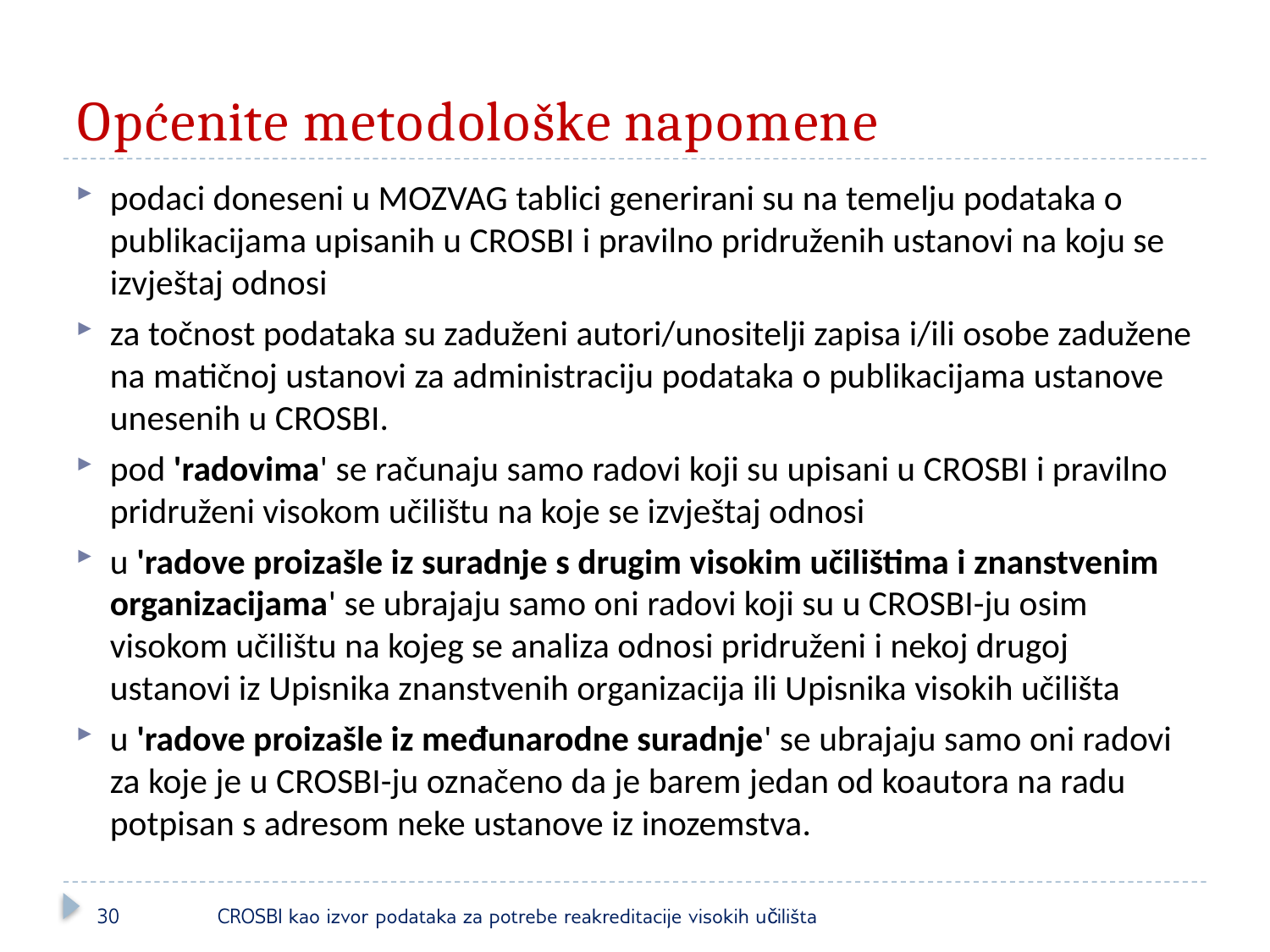

# Općenite metodološke napomene
podaci doneseni u MOZVAG tablici generirani su na temelju podataka o publikacijama upisanih u CROSBI i pravilno pridruženih ustanovi na koju se izvještaj odnosi
za točnost podataka su zaduženi autori/unositelji zapisa i/ili osobe zadužene na matičnoj ustanovi za administraciju podataka o publikacijama ustanove unesenih u CROSBI.
pod 'radovima' se računaju samo radovi koji su upisani u CROSBI i pravilno pridruženi visokom učilištu na koje se izvještaj odnosi
u 'radove proizašle iz suradnje s drugim visokim učilištima i znanstvenim organizacijama' se ubrajaju samo oni radovi koji su u CROSBI-ju osim visokom učilištu na kojeg se analiza odnosi pridruženi i nekoj drugoj ustanovi iz Upisnika znanstvenih organizacija ili Upisnika visokih učilišta
u 'radove proizašle iz međunarodne suradnje' se ubrajaju samo oni radovi za koje je u CROSBI-ju označeno da je barem jedan od koautora na radu potpisan s adresom neke ustanove iz inozemstva.
30
CROSBI kao izvor podataka za potrebe reakreditacije visokih učilišta